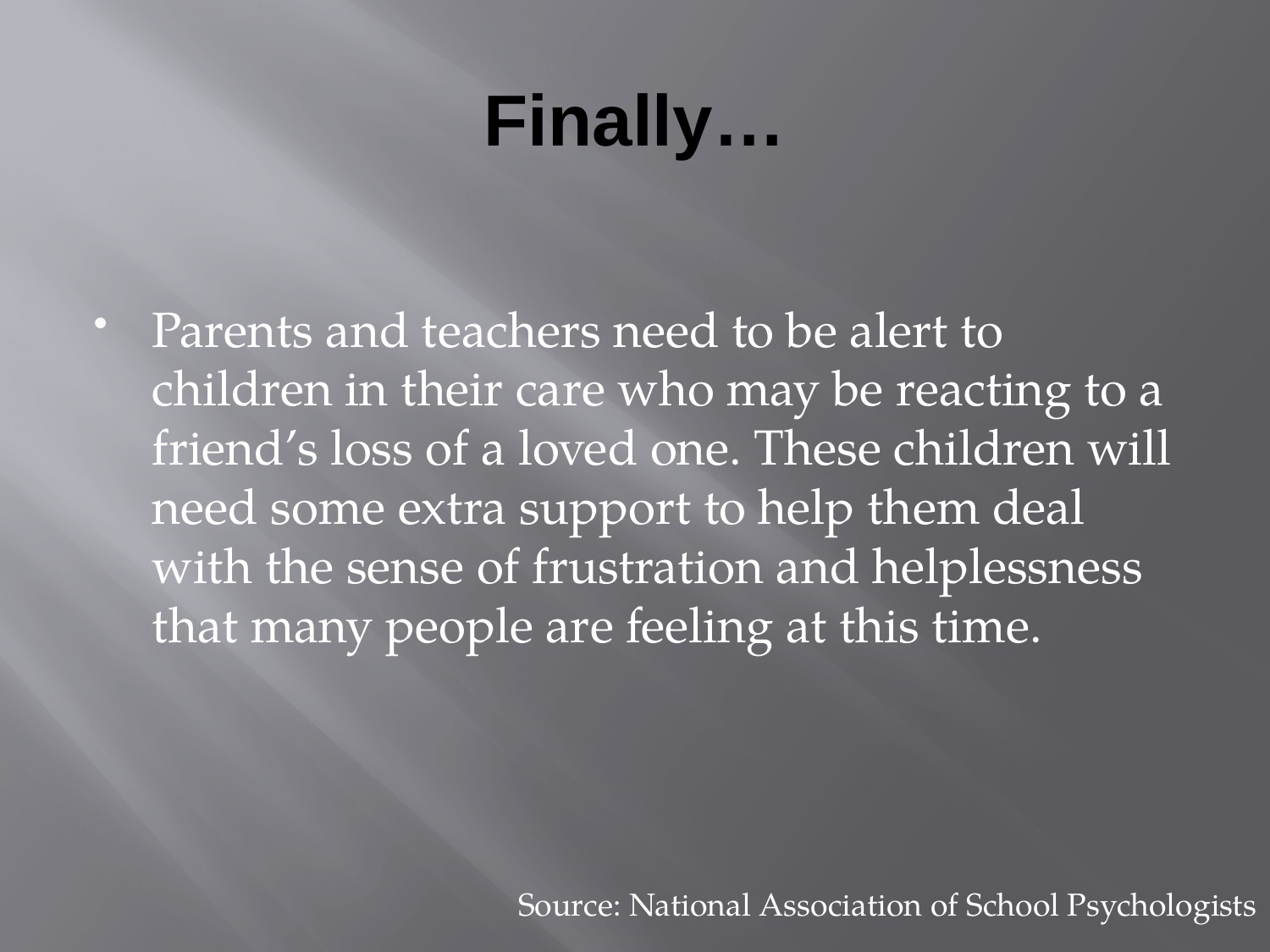

# Finally…

Parents and teachers need to be alert to children in their care who may be reacting to a friend’s loss of a loved one. These children will need some extra support to help them deal with the sense of frustration and helplessness that many people are feeling at this time.

Source: National Association of School Psychologists